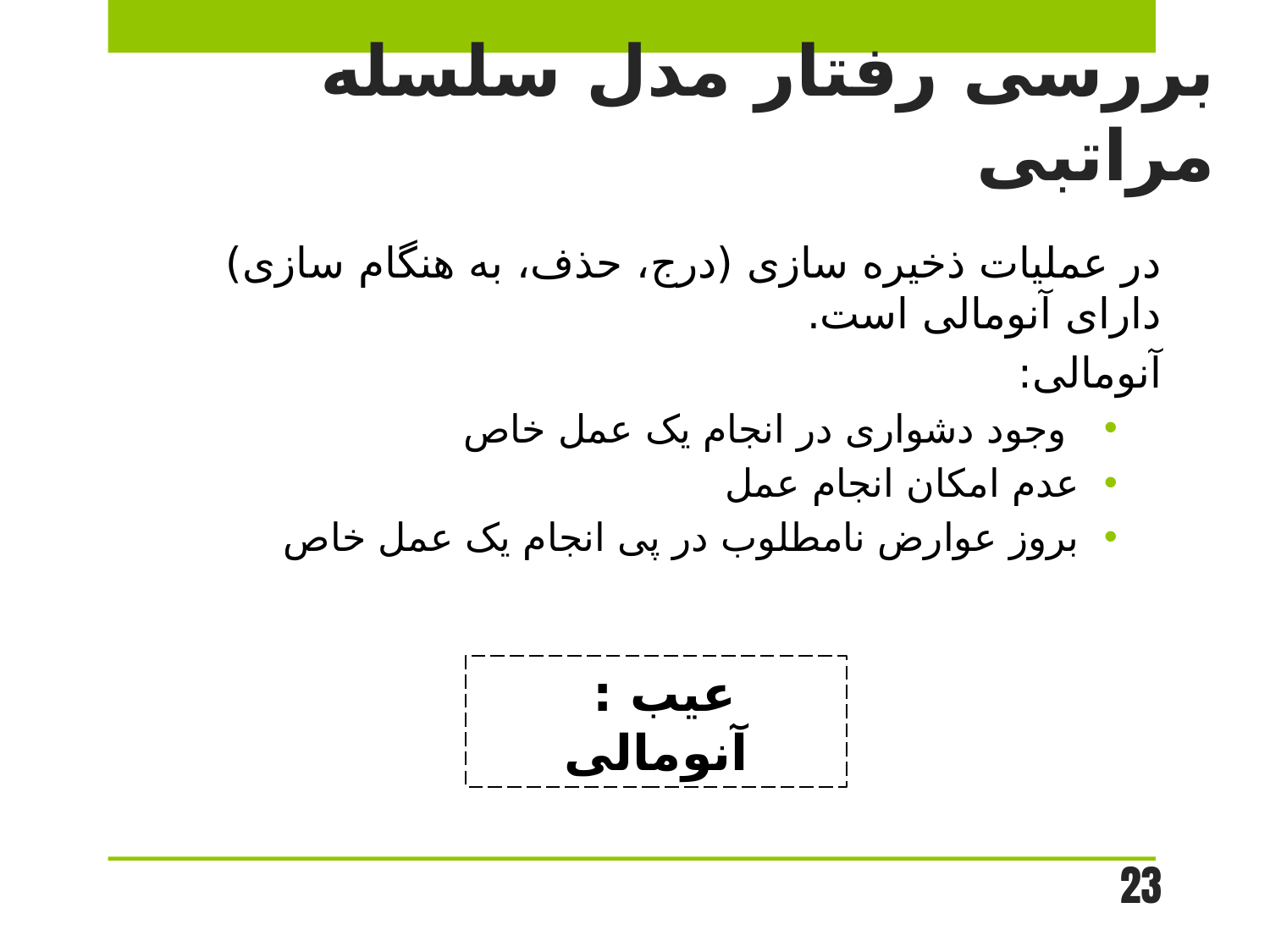

# بررسی رفتار مدل سلسله مراتبی
در عملیات ذخیره سازی (درج، حذف، به هنگام سازی) دارای آنومالی است.
آنومالی:
 وجود دشواری در انجام یک عمل خاص
عدم امکان انجام عمل
بروز عوارض نامطلوب در پی انجام یک عمل خاص

عیب :  آنومالی
23